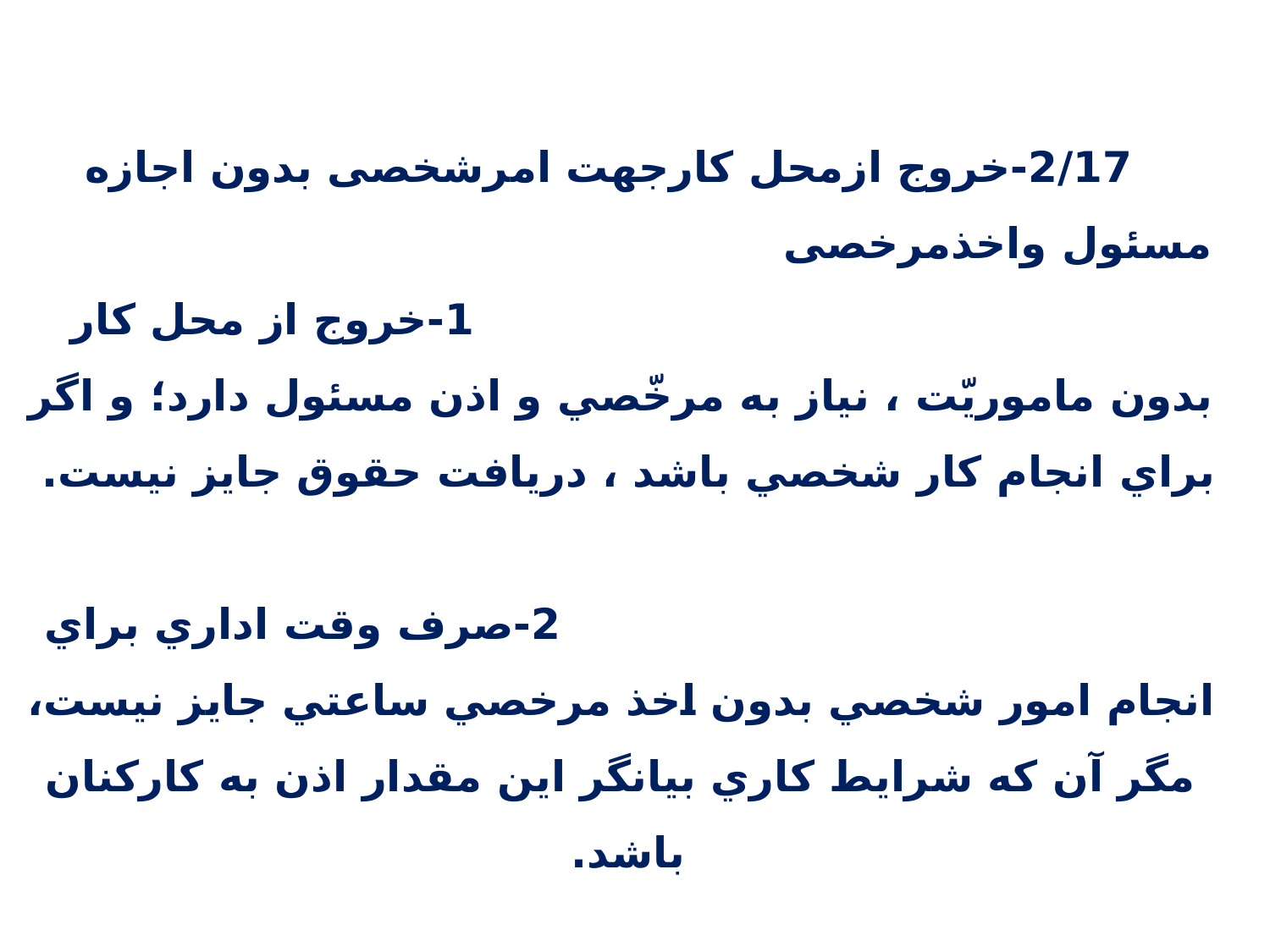

2/17-خروج ازمحل کارجهت امرشخصی بدون اجازه مسئول واخذمرخصی                                                                                                   1-خروج از محل كار بدون ماموريّت ، نياز به مرخّصي و اذن مسئول دارد؛ و اگر براي انجام كار شخصي باشد ، دريافت حقوق جايز نيست.
                                                                                                                            2-صرف وقت اداري براي انجام امور شخصي بدون اخذ مرخصي ساعتي جايز نيست، مگر آن كه شرايط كاري بيانگر اين مقدار اذن به كاركنان باشد.
                                                                                                                             3- خريد ازفروشگاه،مراجعه به درمانگاه، آزمايشگاه و مواردي از اين قبيل جزء ساعت كاري به حساب نمي‌آيدوبايدمرخصي ساعتي گرفت ومسؤول نمي‌تواند اجازه دهدكه جزءخدمت حساب شود.